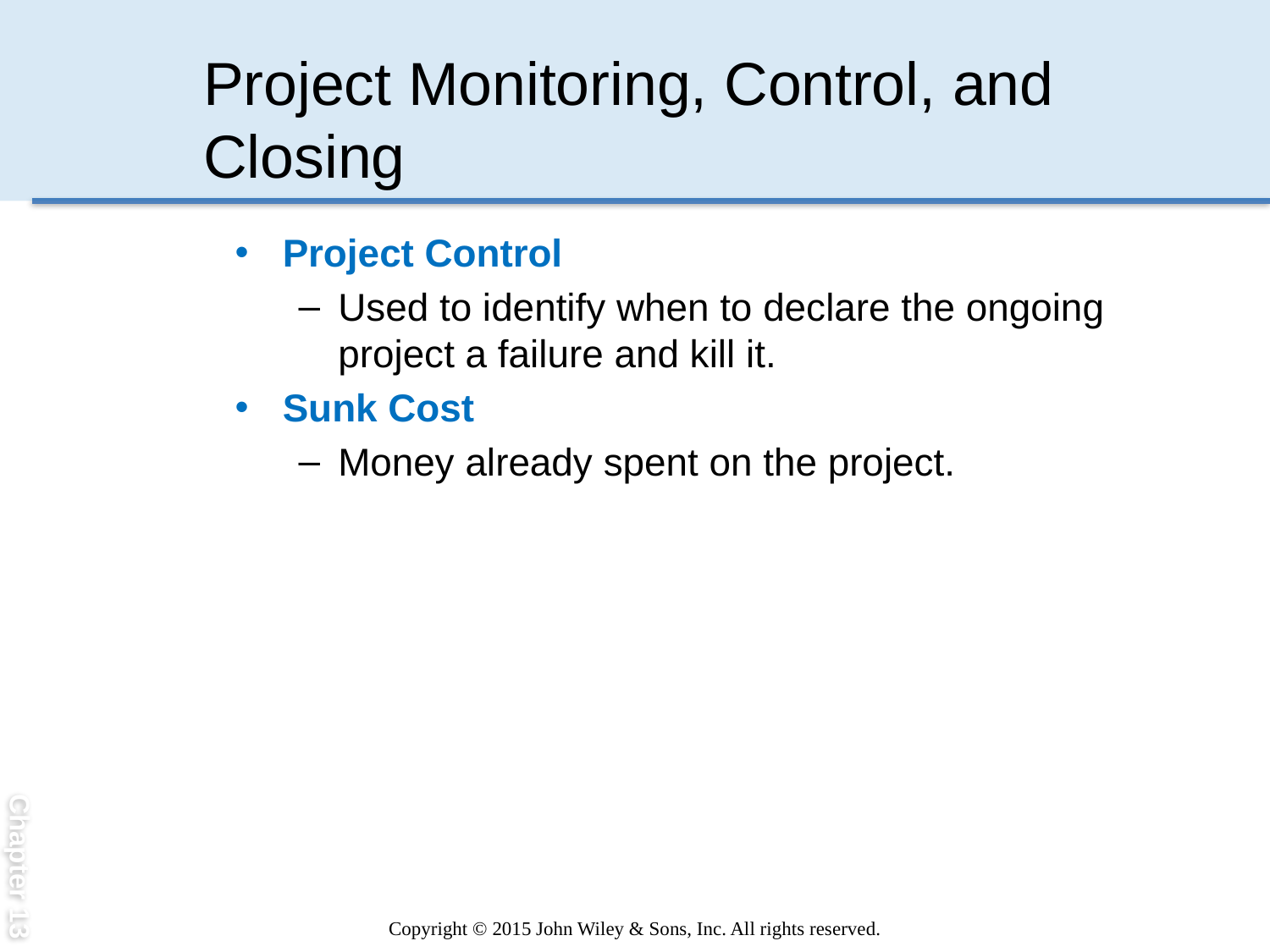

Chapter 13
# Project Monitoring, Control, and Closing
Project Control
Used to identify when to declare the ongoing project a failure and kill it.
Sunk Cost
Money already spent on the project.